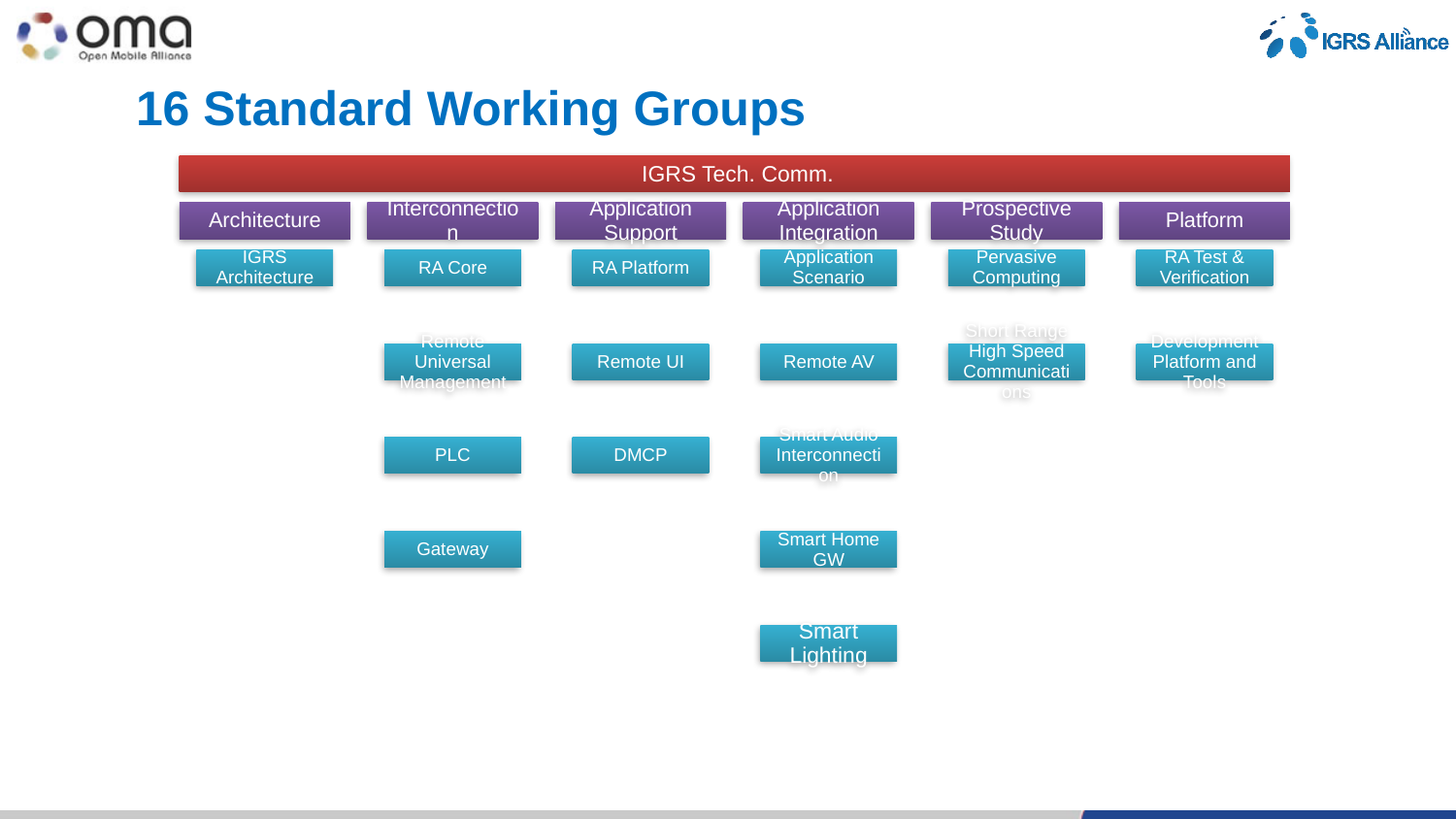

16 Standard Working Groups
 IGRS Tech. Comm.
Architecture
IGRS Architecture
Application Integration
Platform
RA Test & Verification
Development Platform and Tools
Prospective Study
Pervasive Computing
Application Support
Application Scenario
Remote AV
RA Platform
Interconnection
RA Core
Remote Universal Management
PLC
Short Range High Speed Communications
Remote UI
DMCP
Smart Audio Interconnection
Smart Home GW
Smart Lighting
Gateway